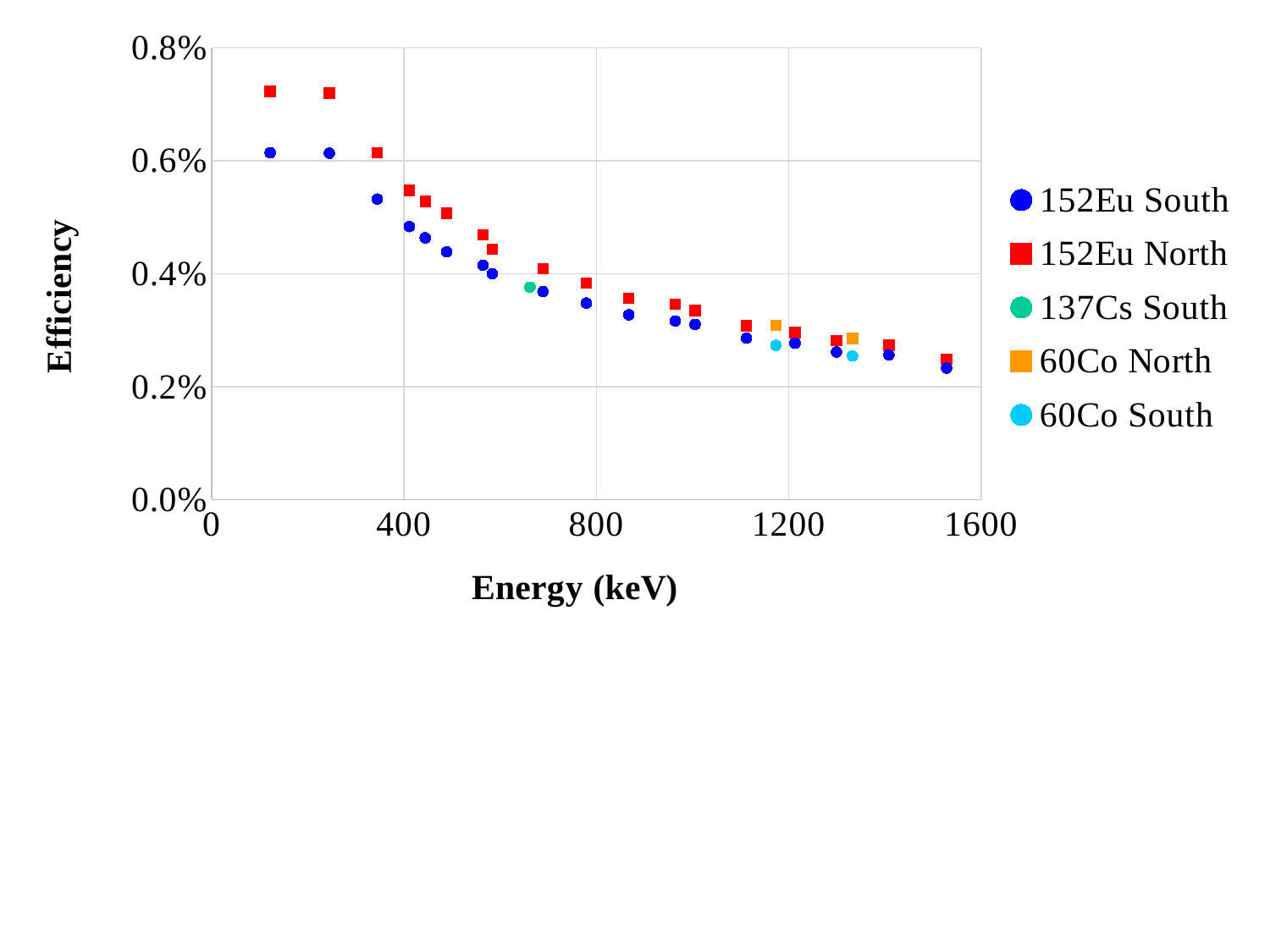

### Chart

| Category | 152Eu South | 152Eu North | 137Cs South | 60Co North | 60Co South |
|---|---|---|---|---|---|